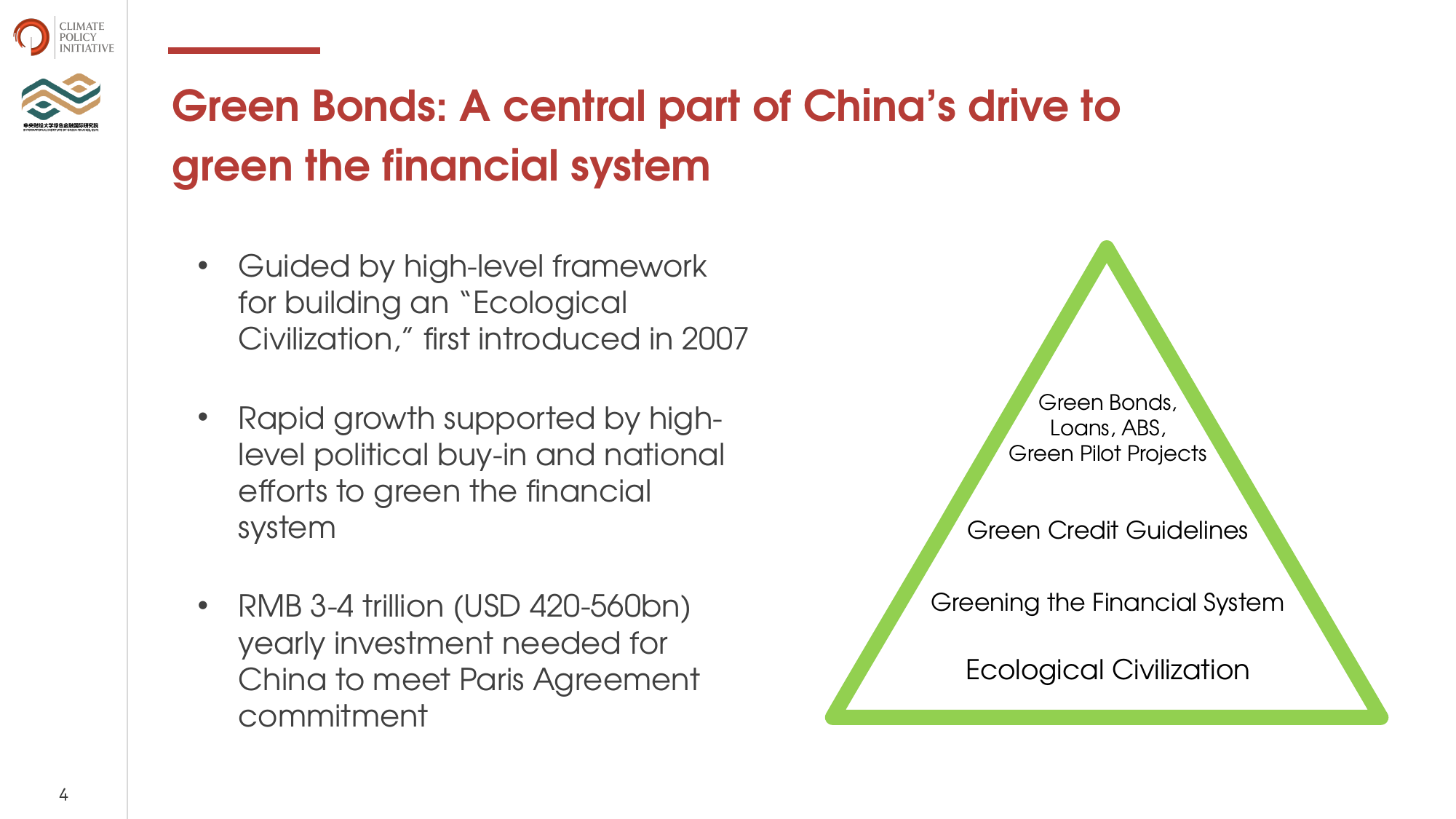

Green Bonds: A central part of China’s drive to
green the financial system
Guided by high-level framework for building an “Ecological Civilization,” first introduced in 2007
Rapid growth supported by high-level political buy-in and national efforts to green the financial system
RMB 3-4 trillion (USD 420-560bn) yearly investment needed for China to meet Paris Agreement commitment

Green Bonds, Loans, ABS,
Green Pilot Projects
Green Credit Guidelines
Greening the Financial System
Ecological Civilization